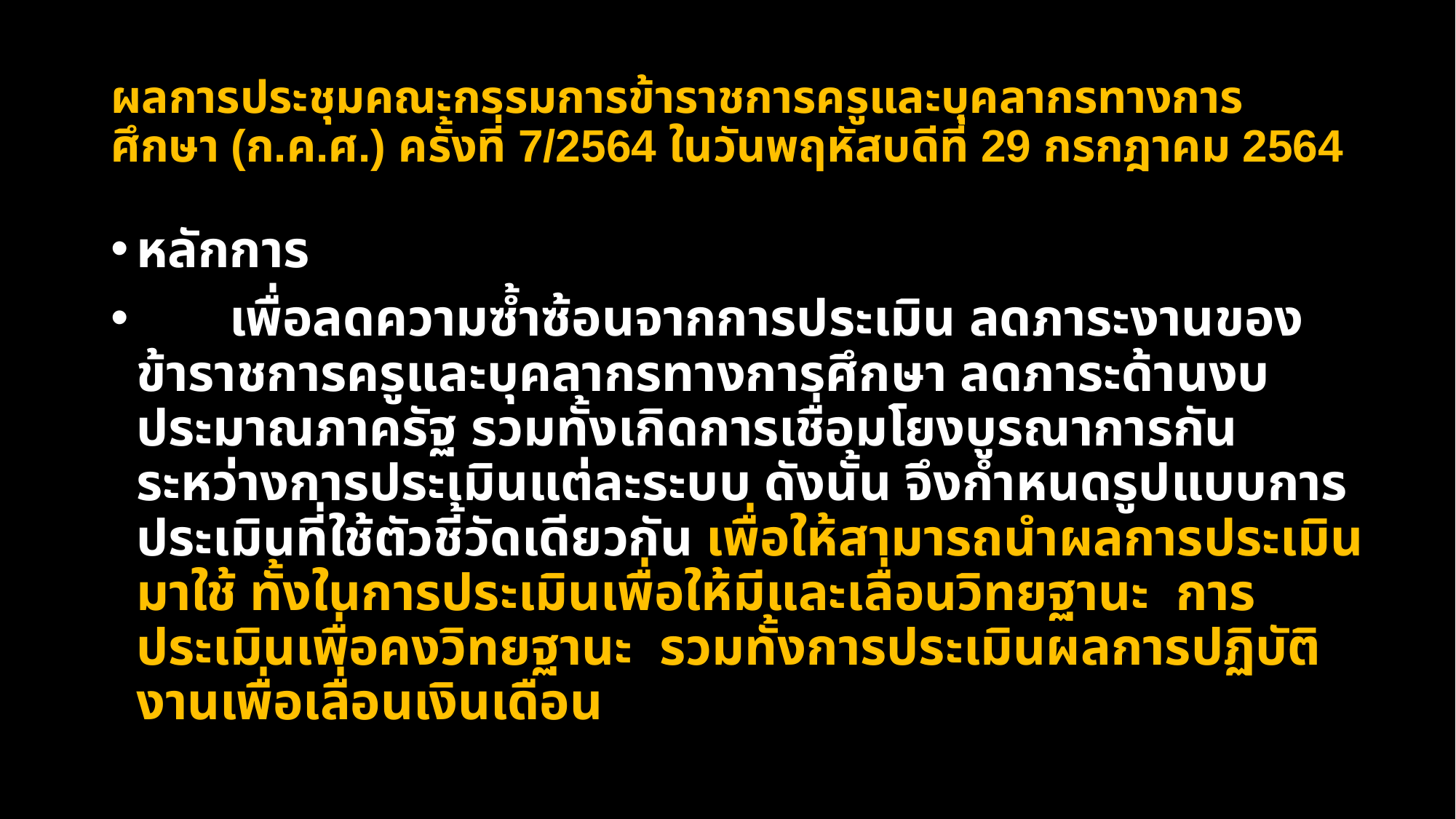

# ผลการประชุมคณะกรรมการข้าราชการครูและบุคลากรทางการศึกษา (ก.ค.ศ.) ครั้งที่ 7/2564 ในวันพฤหัสบดีที่ 29 กรกฎาคม 2564
หลักการ
       เพื่อลดความซ้ำซ้อนจากการประเมิน ลดภาระงานของข้าราชการครูและบุคลากรทางการศึกษา ลดภาระด้านงบประมาณภาครัฐ รวมทั้งเกิดการเชื่อมโยงบูรณาการกันระหว่างการประเมินแต่ละระบบ ดังนั้น จึงกำหนดรูปแบบการประเมินที่ใช้ตัวชี้วัดเดียวกัน เพื่อให้สามารถนำผลการประเมินมาใช้ ทั้งในการประเมินเพื่อให้มีและเลื่อนวิทยฐานะ  การประเมินเพื่อคงวิทยฐานะ  รวมทั้งการประเมินผลการปฏิบัติงานเพื่อเลื่อนเงินเดือน